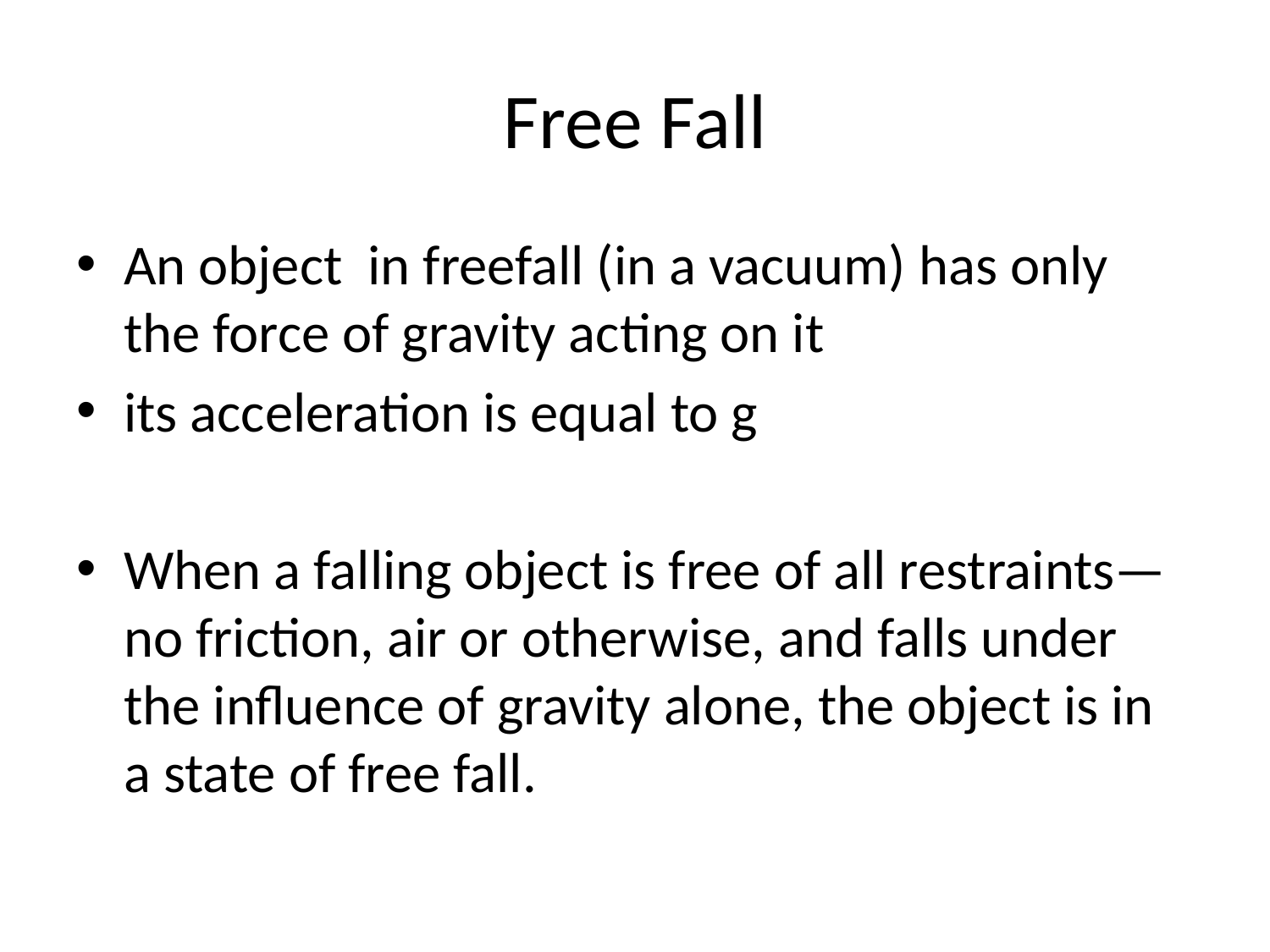

# Free Fall
An object  in freefall (in a vacuum) has only the force of gravity acting on it
its acceleration is equal to g

When a falling object is free of all restraints—no friction, air or otherwise, and falls under the influence of gravity alone, the object is in a state of free fall.